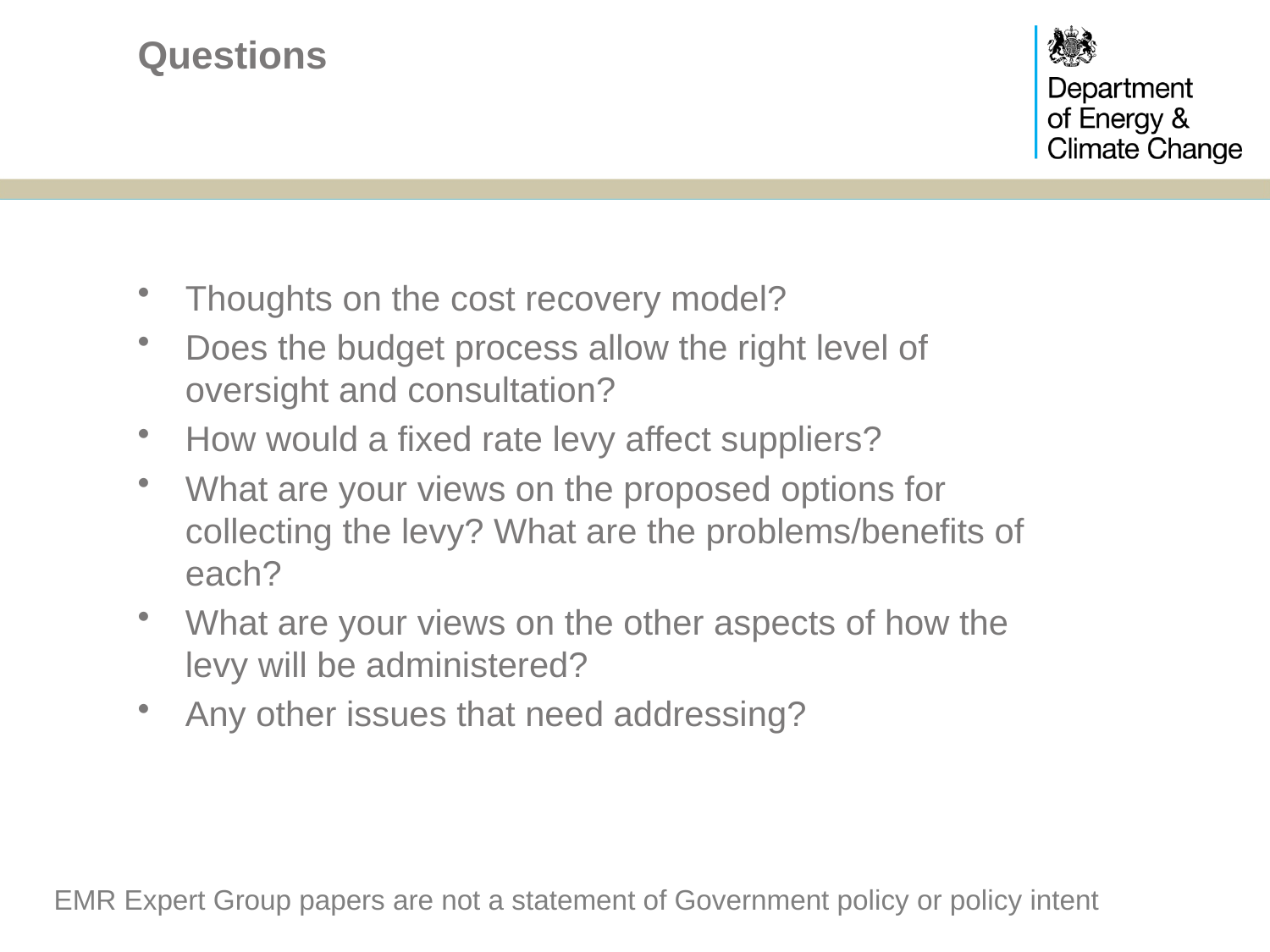

# Questions

Thoughts on the cost recovery model?
Does the budget process allow the right level of oversight and consultation?
How would a fixed rate levy affect suppliers?
What are your views on the proposed options for collecting the levy? What are the problems/benefits of each?
What are your views on the other aspects of how the levy will be administered?
Any other issues that need addressing?

EMR Expert Group papers are not a statement of Government policy or policy intent